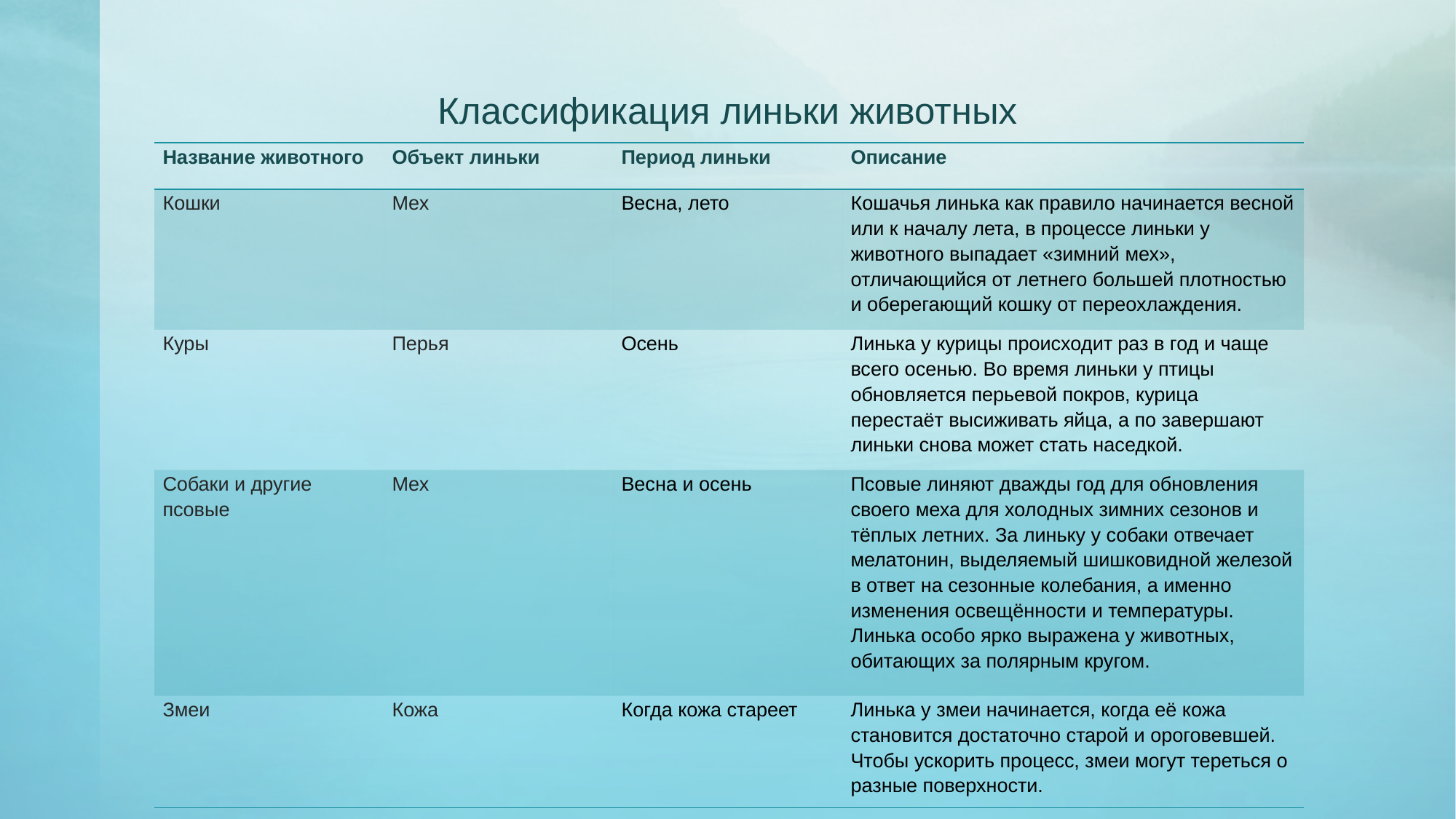

# Классификация линьки животных
| Название животного | Объект линьки | Период линьки | Описание |
| --- | --- | --- | --- |
| Кошки | Мех | Весна, лето | Кошачья линька как правило начинается весной или к началу лета, в процессе линьки у животного выпадает «зимний мех», отличающийся от летнего большей плотностью и оберегающий кошку от переохлаждения. |
| Куры | Перья | Осень | Линька у курицы происходит раз в год и чаще всего осенью. Во время линьки у птицы обновляется перьевой покров, курица перестаёт высиживать яйца, а по завершают линьки снова может стать наседкой. |
| Собаки и другие псовые | Мех | Весна и осень | Псовые линяют дважды год для обновления своего меха для холодных зимних сезонов и тёплых летних. За линьку у собаки отвечает мелатонин, выделяемый шишковидной железой в ответ на сезонные колебания, а именно изменения освещённости и температуры. Линька особо ярко выражена у животных, обитающих за полярным кругом. |
| Змеи | Кожа | Когда кожа стареет | Линька у змеи начинается, когда её кожа становится достаточно старой и ороговевшей. Чтобы ускорить процесс, змеи могут тереться о разные поверхности. |